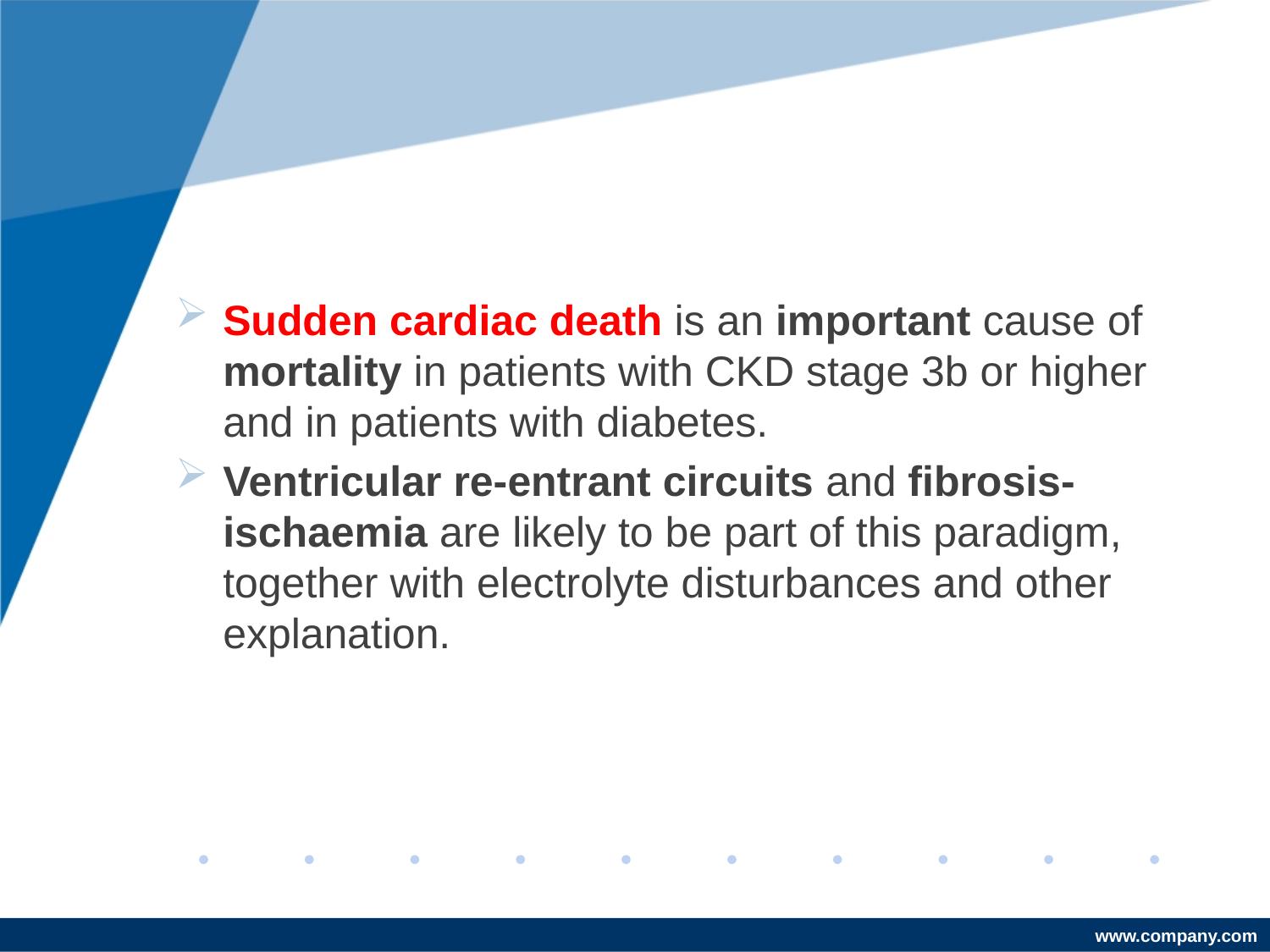

#
Sudden cardiac death is an important cause of mortality in patients with CKD stage 3b or higher and in patients with diabetes.
Ventricular re-entrant circuits and fibrosis-ischaemia are likely to be part of this paradigm, together with electrolyte disturbances and other explanation.